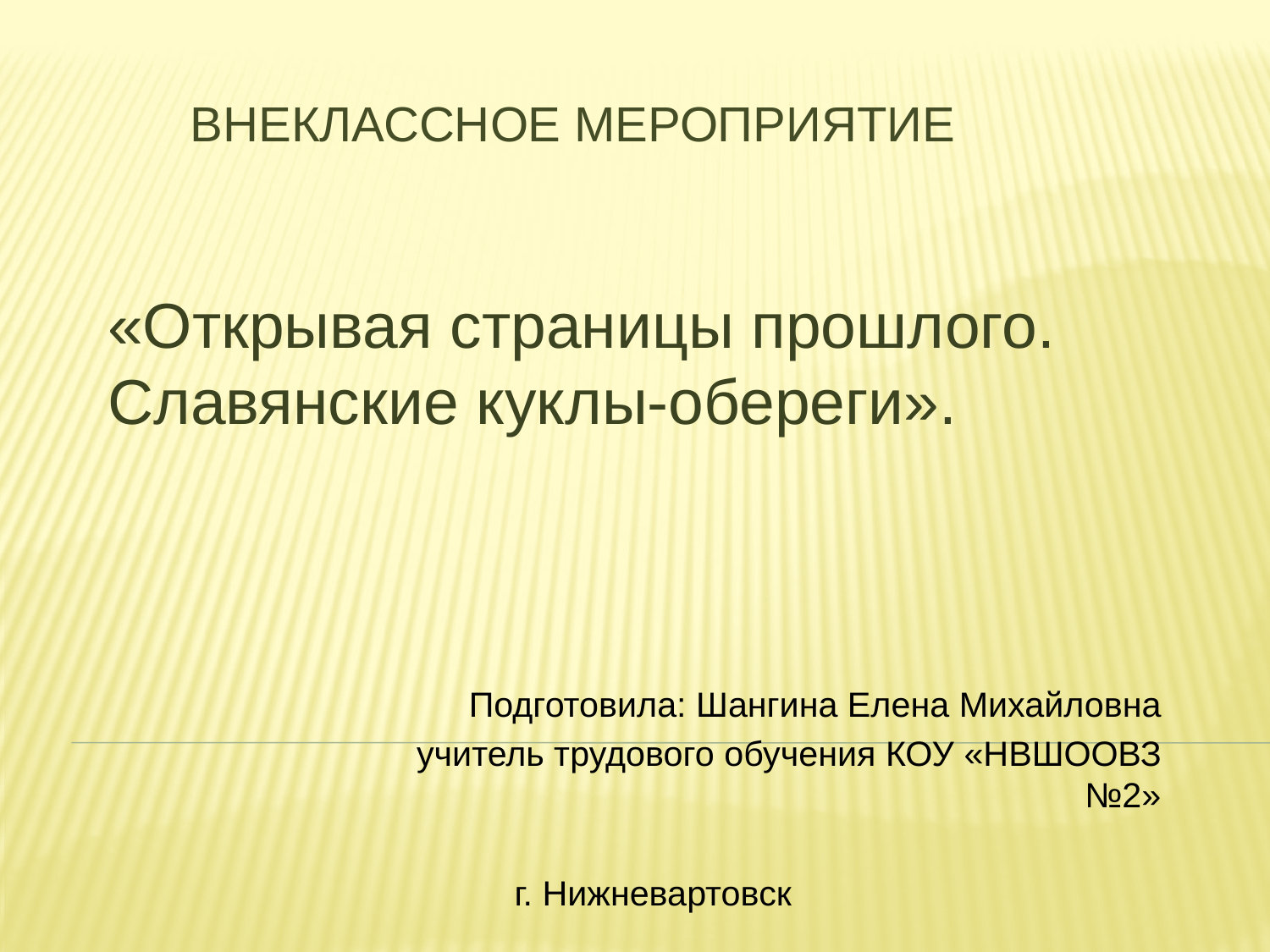

# Внеклассное мероприятие
«Открывая страницы прошлого.
Славянские куклы-обереги».
Подготовила: Шангина Елена Михайловна
учитель трудового обучения КОУ «НВШООВЗ №2»

            г. Нижневартовск